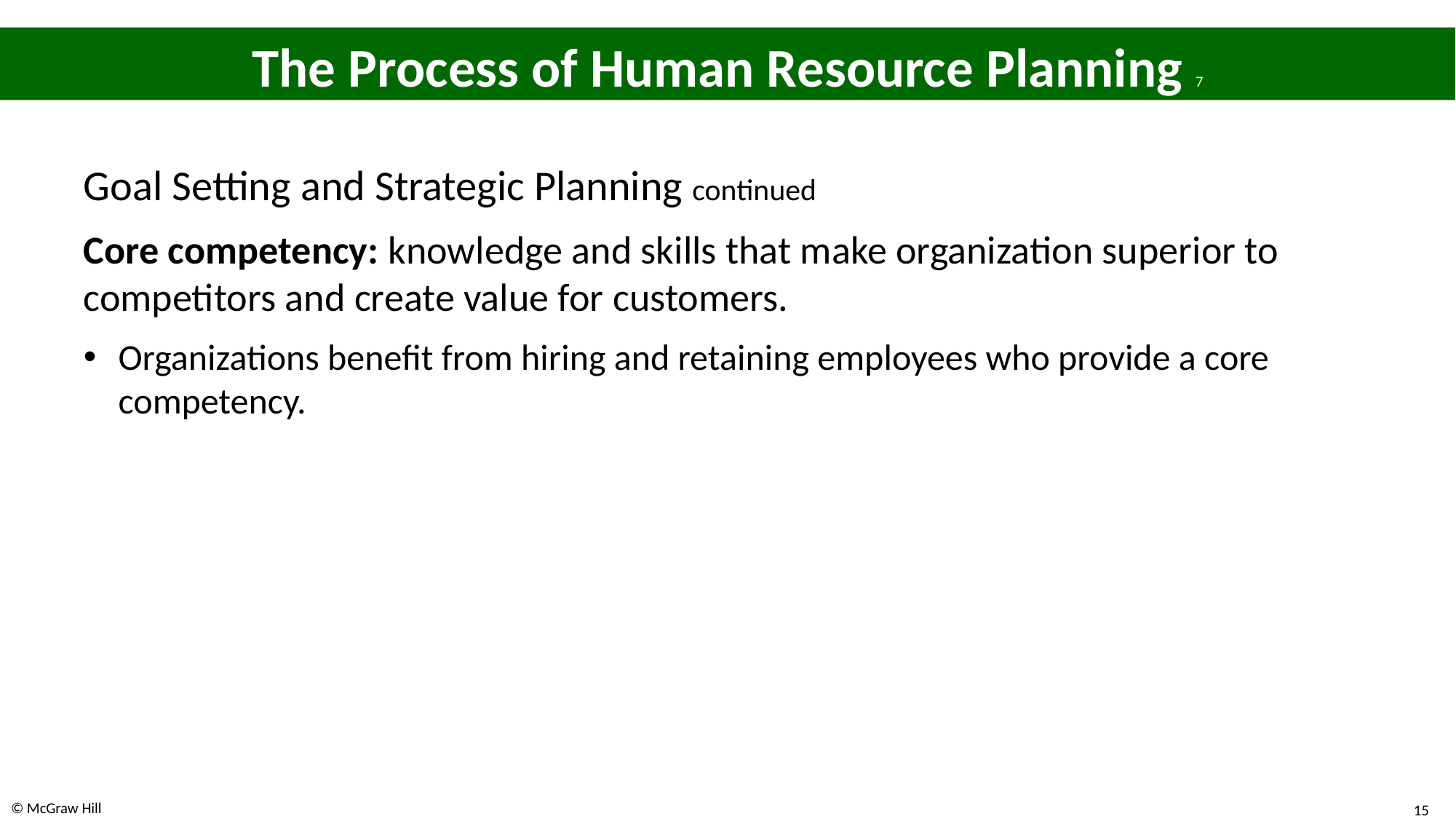

# The Process of Human Resource Planning 7
Goal Setting and Strategic Planning continued
Core competency: knowledge and skills that make organization superior to competitors and create value for customers.
Organizations benefit from hiring and retaining employees who provide a core competency.